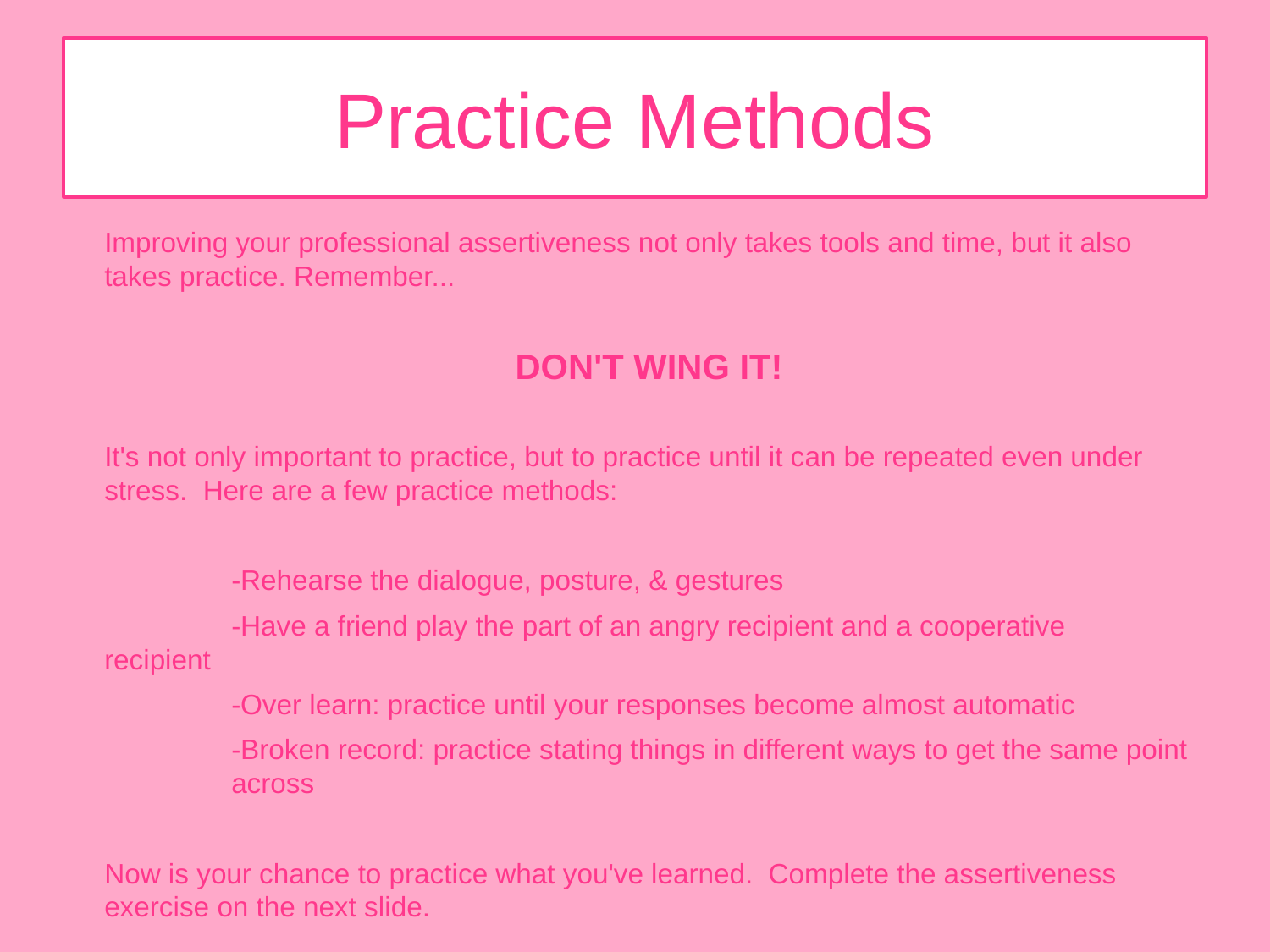

# Practice Methods
Improving your professional assertiveness not only takes tools and time, but it also takes practice. Remember...

DON'T WING IT!

It's not only important to practice, but to practice until it can be repeated even under stress.  Here are a few practice methods:

	-Rehearse the dialogue, posture, & gestures
	-Have a friend play the part of an angry recipient and a cooperative 	recipient
	-Over learn: practice until your responses become almost automatic
	-Broken record: practice stating things in different ways to get the same point 	across

Now is your chance to practice what you've learned.  Complete the assertiveness exercise on the next slide.